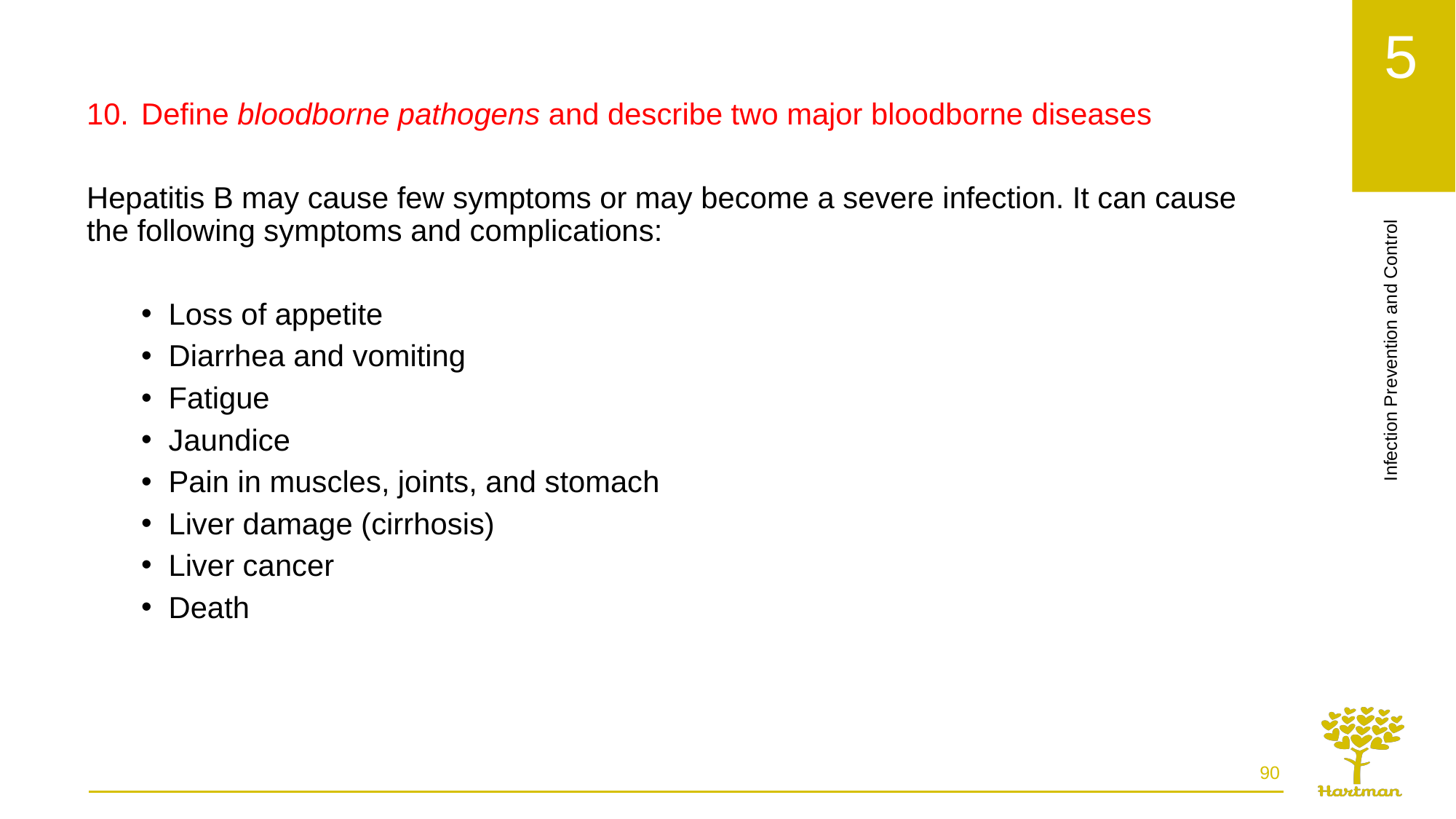

Define bloodborne pathogens and describe two major bloodborne diseases

Hepatitis B may cause few symptoms or may become a severe infection. It can cause the following symptoms and complications:

Loss of appetite
Diarrhea and vomiting
Fatigue
Jaundice
Pain in muscles, joints, and stomach
Liver damage (cirrhosis)
Liver cancer
Death

90